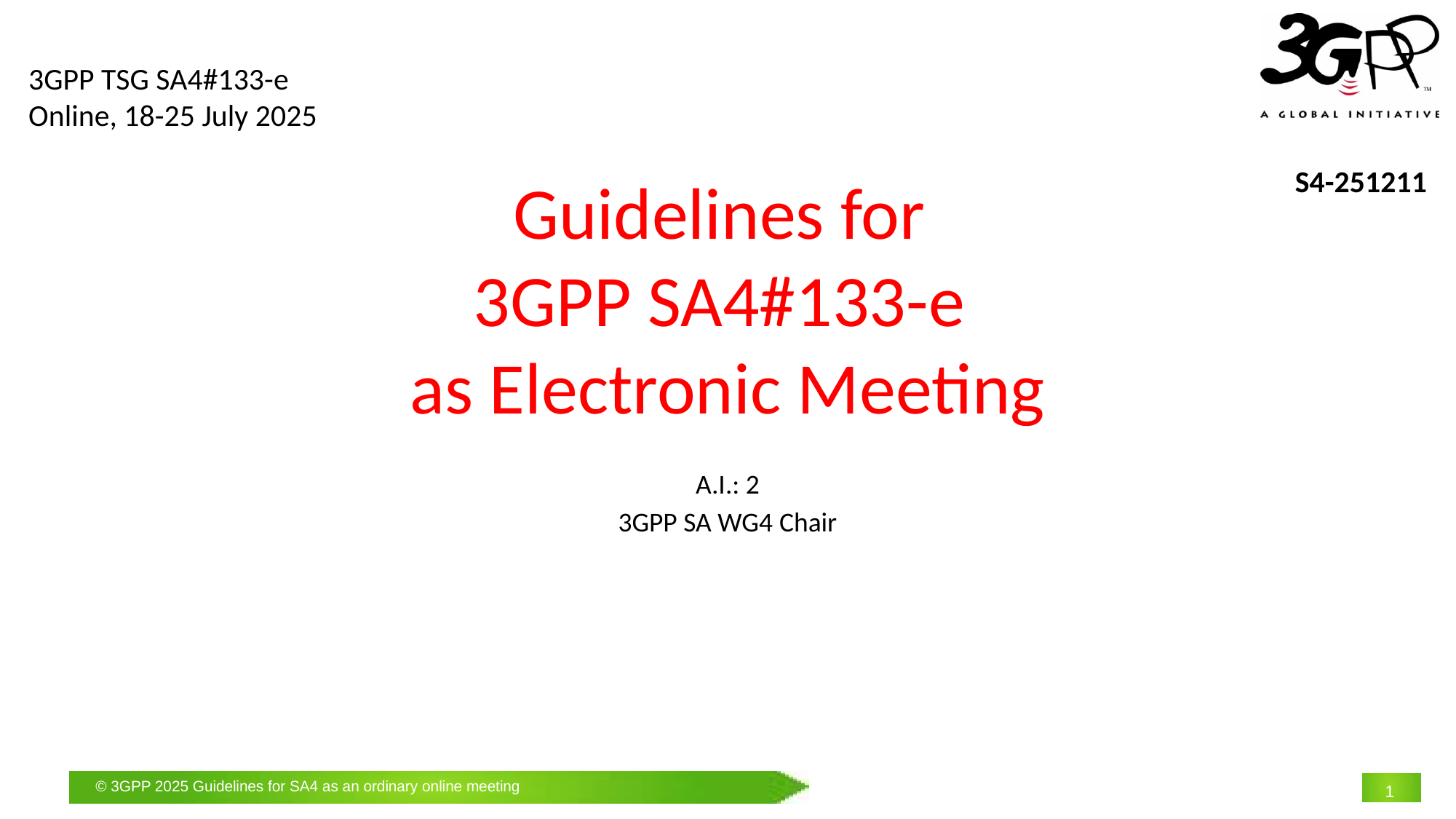

3GPP TSG SA4#133-e
Online, 18-25 July 2025
S4-251211
# Guidelines for 3GPP SA4#133-e as Electronic Meeting
A.I.: 2
3GPP SA WG4 Chair
1